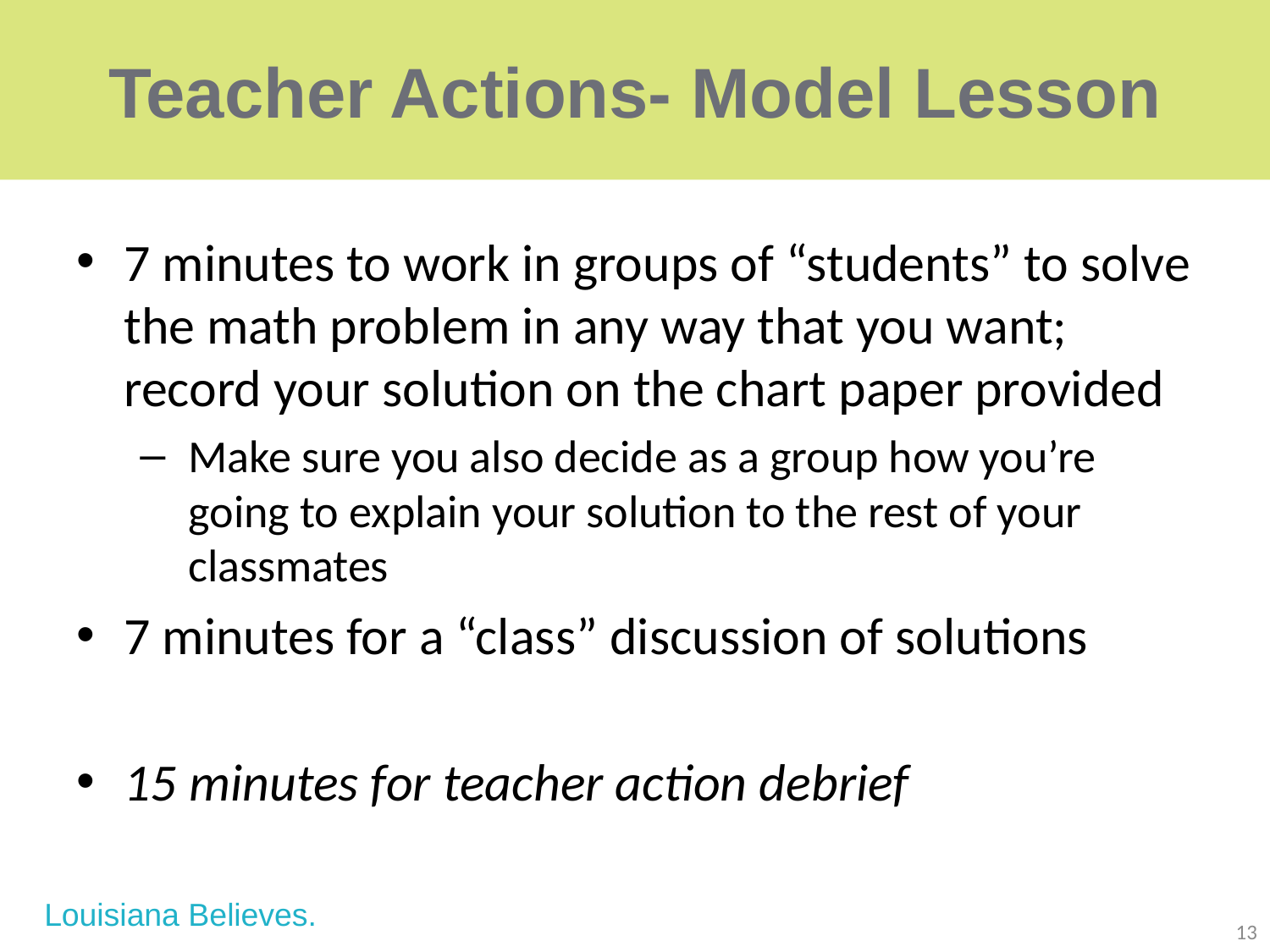

# Teacher Actions- Model Lesson
7 minutes to work in groups of “students” to solve the math problem in any way that you want; record your solution on the chart paper provided
Make sure you also decide as a group how you’re going to explain your solution to the rest of your classmates
7 minutes for a “class” discussion of solutions

15 minutes for teacher action debrief
Louisiana Believes.
13